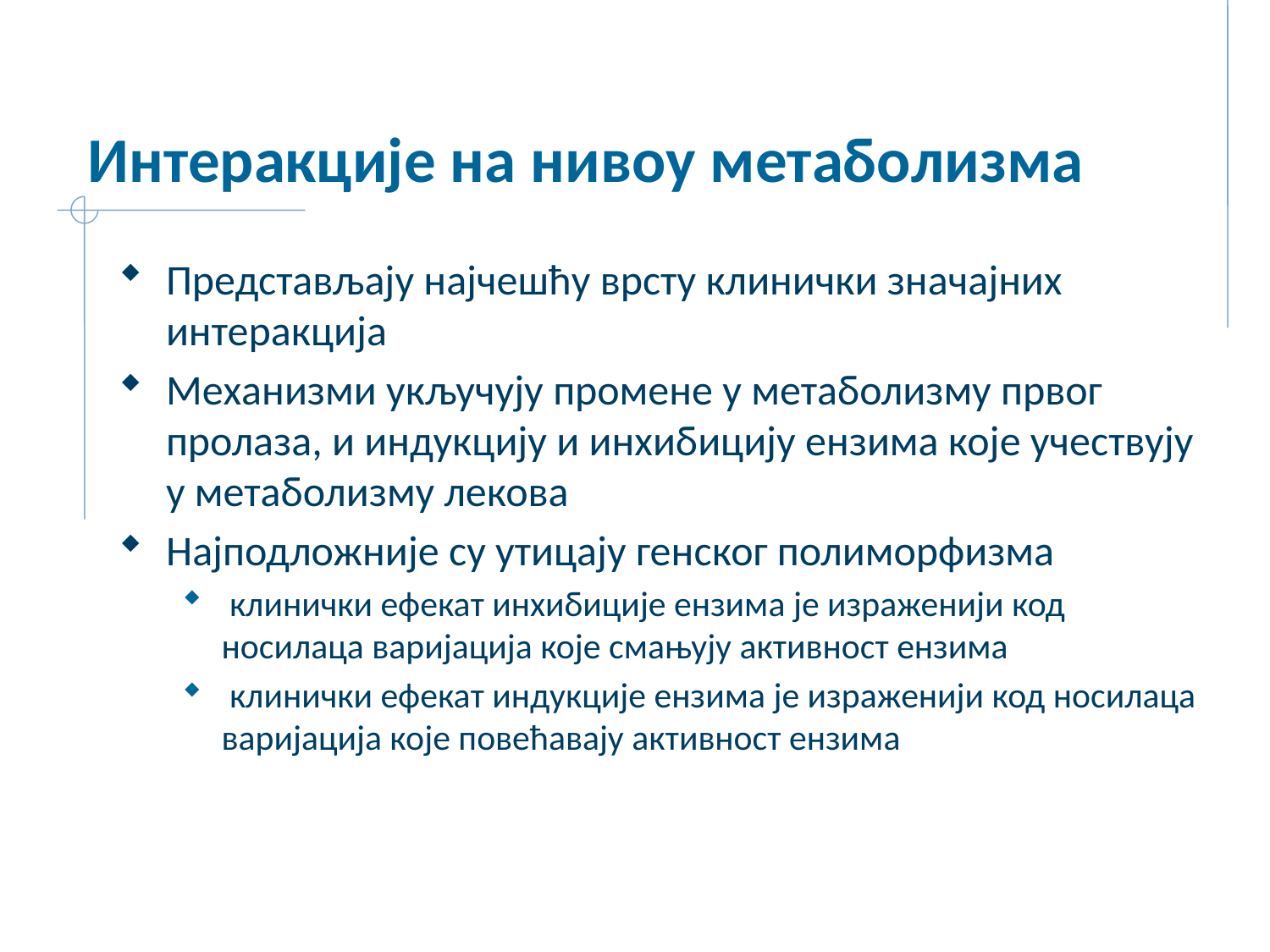

# Интеракције на нивоу метаболизма
Представљају најчешћу врсту клинички значајних интеракција
Механизми укључују промене у метаболизму првог пролаза, и индукцију и инхибицију ензима које учествују у метаболизму лекова
Најподложније су утицају генског полиморфизма
 клинички ефекат инхибиције ензима је израженији код носилаца варијација које смањују активност ензима
 клинички ефекат индукције ензима је израженији код носилаца варијација које повећавају активност ензима